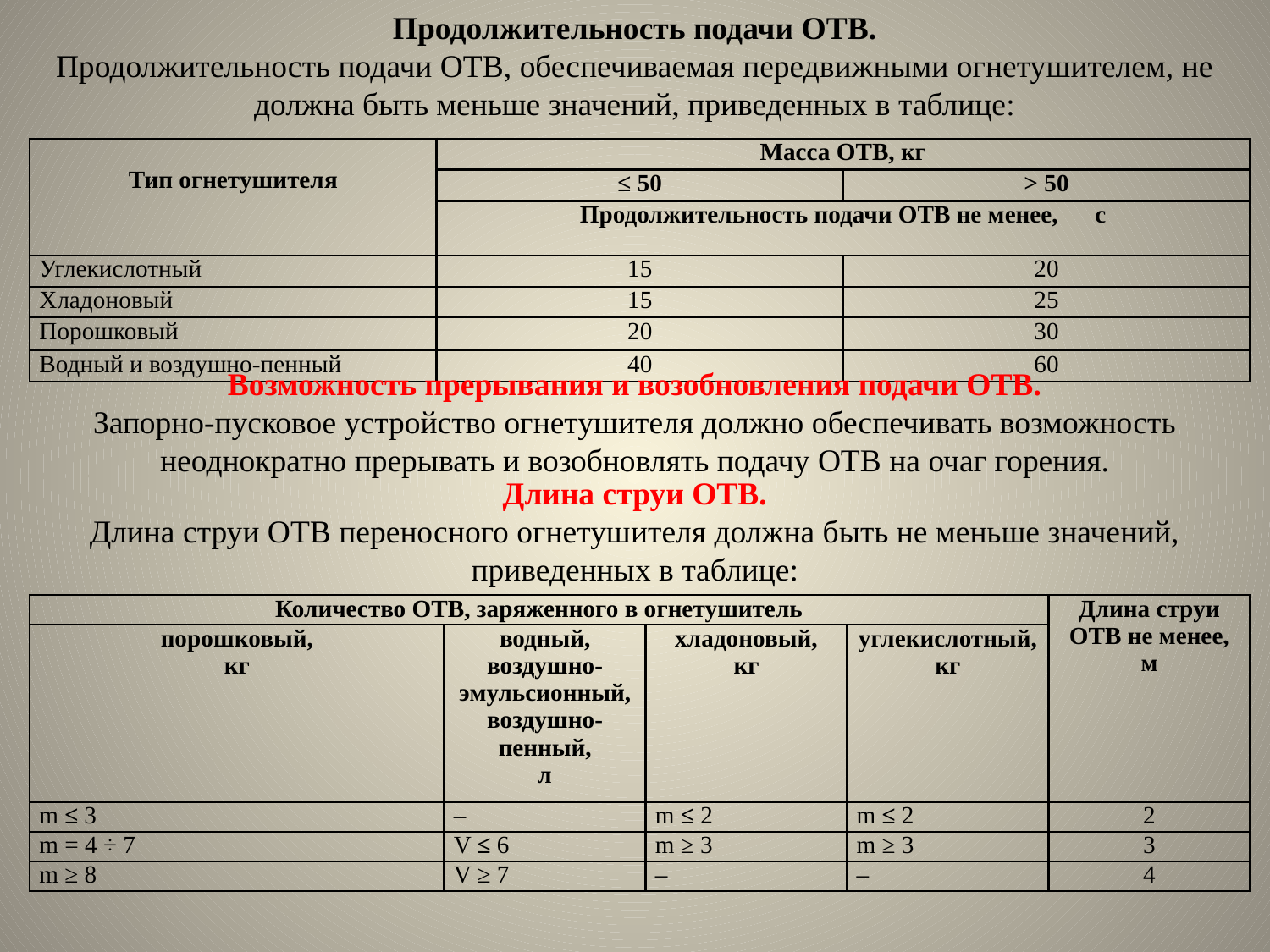

Продолжительность подачи ОТВ.
Продолжительность подачи ОТВ, обеспечиваемая передвижными огнетушителем, не должна быть меньше значений, приведенных в таблице:

| Тип огнетушителя | Масса ОТВ, кг |  |
| --- | --- | --- |
|  | ≤ 50 | > 50 |
|  | Продолжительность подачи ОТВ не менее, с |  |
| Углекислотный | 15 | 20 |
| Хладоновый | 15 | 25 |
| Порошковый | 20 | 30 |
| Водный и воздушно-пенный | 40 | 60 |
Возможность прерывания и возобновления подачи ОТВ.
Запорно-пусковое устройство огнетушителя должно обеспечивать возможность неоднократно прерывать и возобновлять подачу ОТВ на очаг горения.

Длина струи ОТВ.
Длина струи ОТВ переносного огнетушителя должна быть не меньше значений, приведенных в таблице:

| Количество ОТВ, заряженного в огнетушитель |  |  |  | Длина струи ОТВ не менее, м |
| --- | --- | --- | --- | --- |
| порошковый, кг | водный, воздушно-эмульсионный, воздушно-пенный, л | хладоновый, кг | углекислотный, кг |  |
| m ≤ 3 | – | m ≤ 2 | m ≤ 2 | 2 |
| m = 4 ÷ 7 | V ≤ 6 | m ≥ 3 | m ≥ 3 | 3 |
| m ≥ 8 | V ≥ 7 | – | – | 4 |